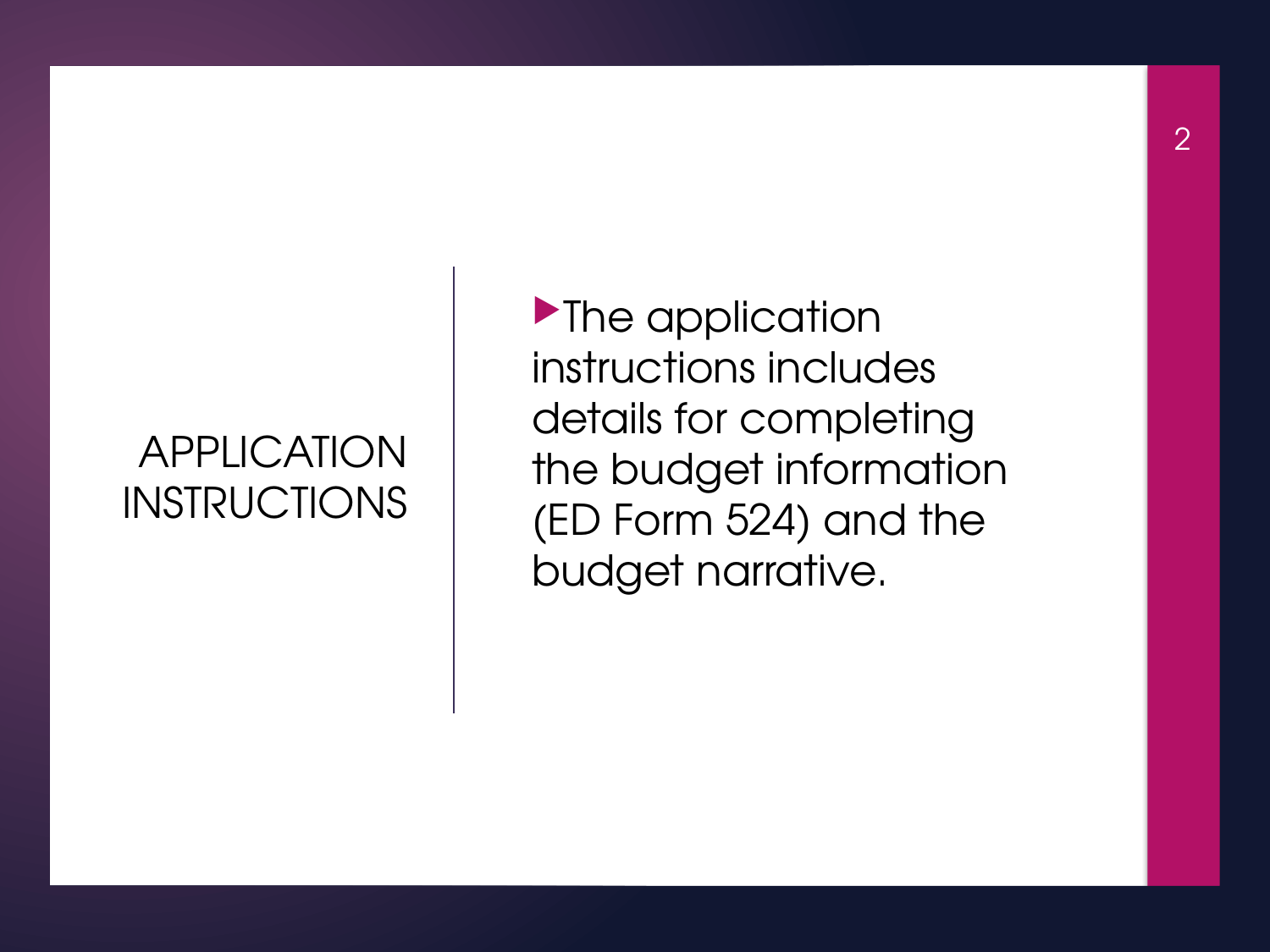

2
The application instructions includes details for completing the budget information (ED Form 524) and the budget narrative.

# Application Instructions